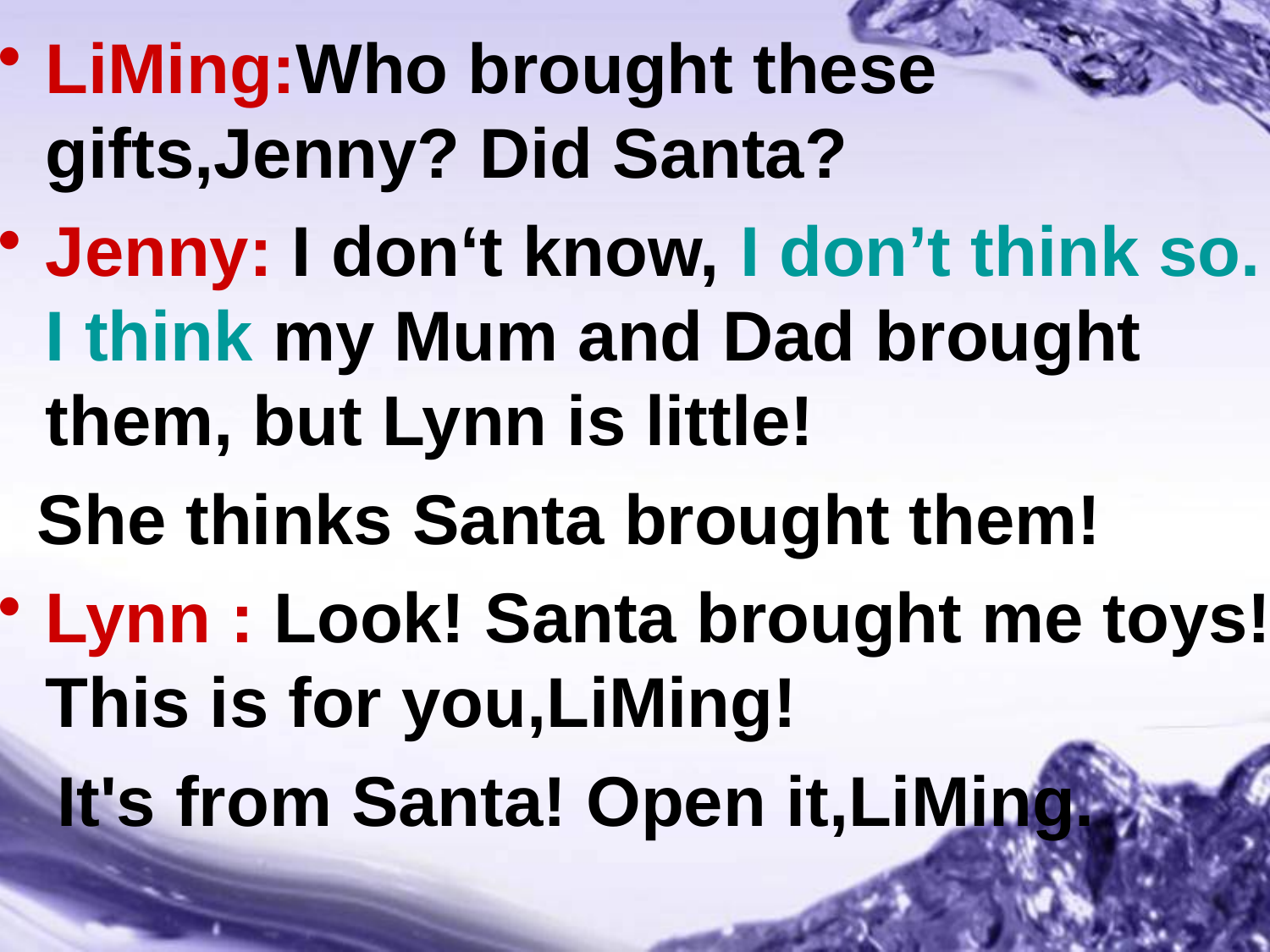

LiMing:Who brought these gifts,Jenny? Did Santa?
Jenny: I don‘t know, I don’t think so. I think my Mum and Dad brought them, but Lynn is little!
  She thinks Santa brought them!
Lynn : Look! Santa brought me toys! This is for you,LiMing!
   It's from Santa! Open it,LiMing.